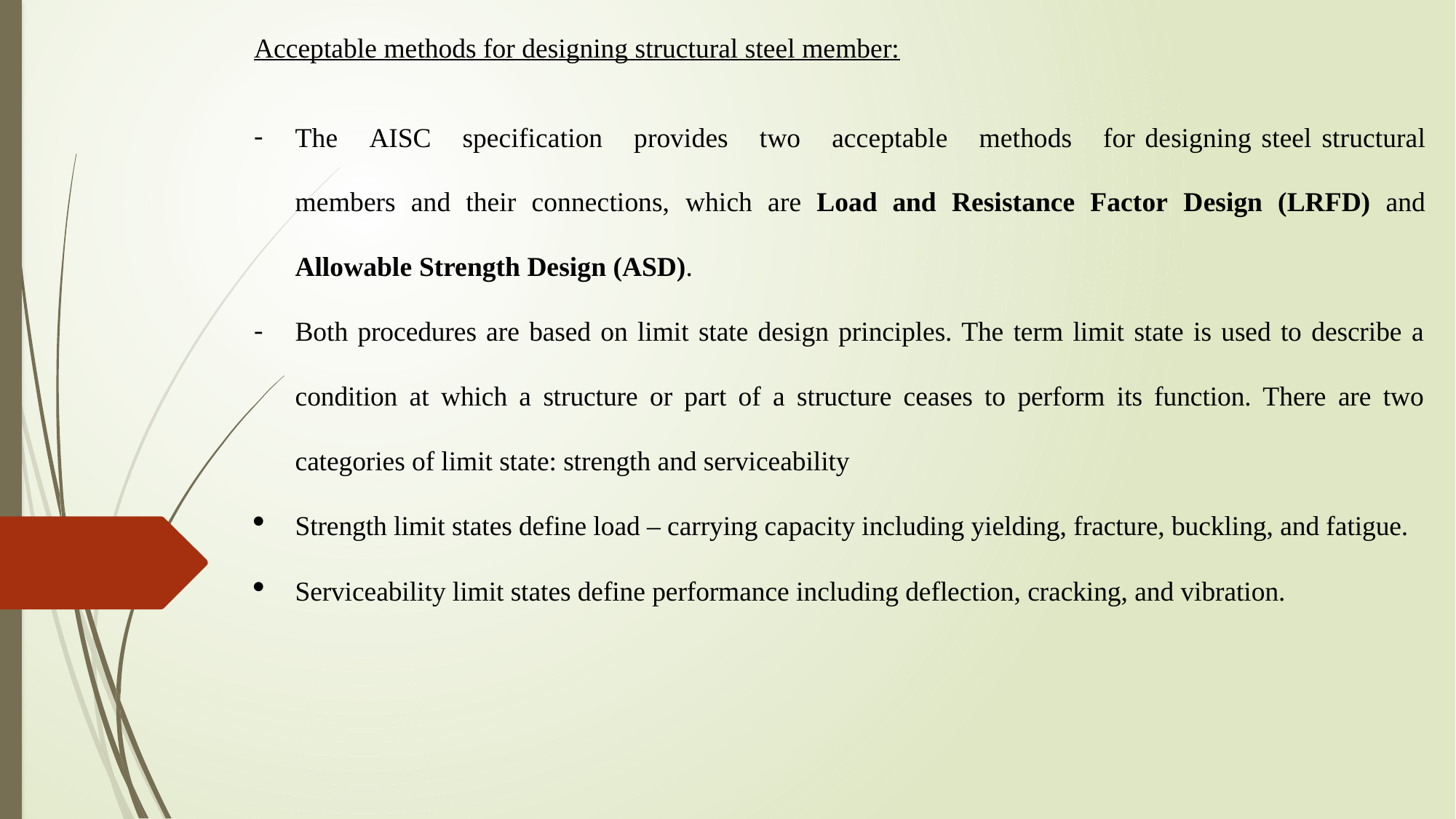

Acceptable methods for designing structural steel member:

The   AISC   specification   provides   two   acceptable   methods   for designing steel structural members and their connections, which are Load and Resistance Factor Design (LRFD) and Allowable Strength Design (ASD).
Both procedures are based on limit state design principles. The term limit state is used to describe a condition at which a structure or part of a structure ceases to perform its function. There are two categories of limit state: strength and serviceability
Strength limit states define load – carrying capacity including yielding, fracture, buckling, and fatigue.
Serviceability limit states define performance including deflection, cracking, and vibration.